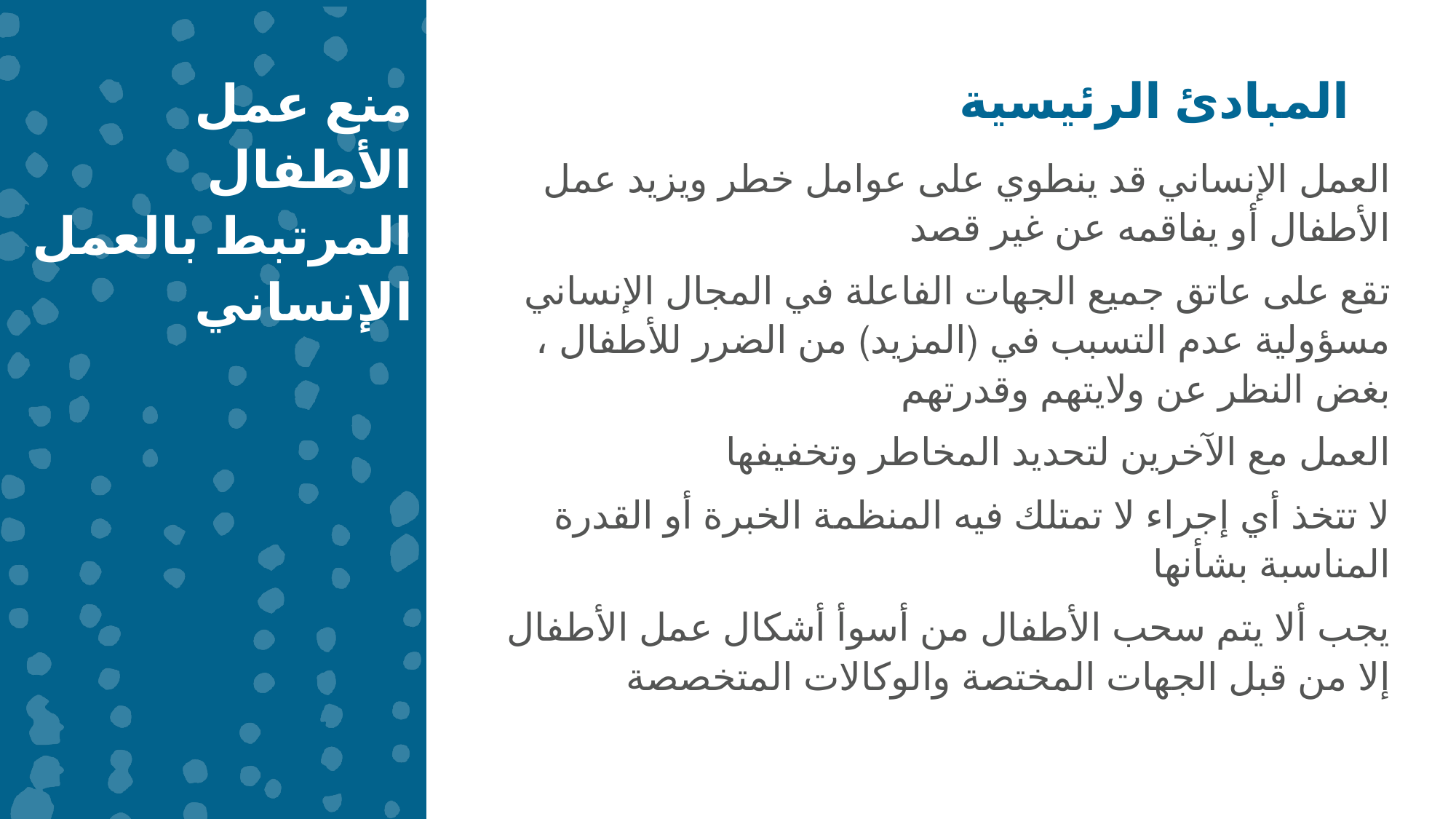

منع عمل الأطفال المرتبط بالعمل الإنساني
المبادئ الرئيسية
العمل الإنساني قد ينطوي على عوامل خطر ويزيد عمل الأطفال أو يفاقمه عن غير قصد
تقع على عاتق جميع الجهات الفاعلة في المجال الإنساني مسؤولية عدم التسبب في (المزيد) من الضرر للأطفال ، بغض النظر عن ولايتهم وقدرتهم
العمل مع الآخرين لتحديد المخاطر وتخفيفها
لا تتخذ أي إجراء لا تمتلك فيه المنظمة الخبرة أو القدرة المناسبة بشأنها
يجب ألا يتم سحب الأطفال من أسوأ أشكال عمل الأطفال إلا من قبل الجهات المختصة والوكالات المتخصصة